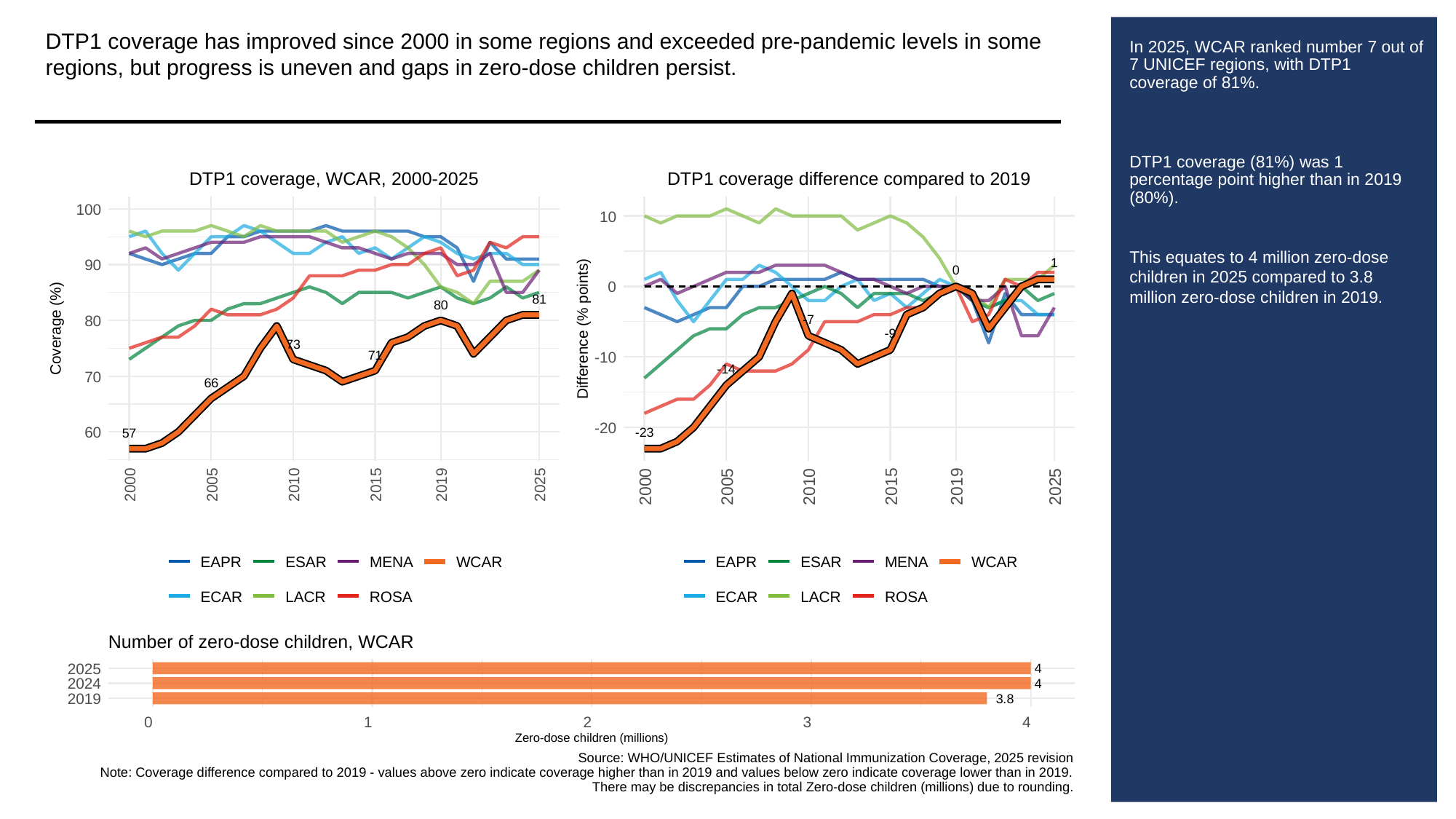

DTP1 coverage has improved since 2000 in some regions and exceeded pre-pandemic levels in some regions, but progress is uneven and gaps in zero-dose children persist.
# In 2025, WCAR ranked number 7 out of 7 UNICEF regions, with DTP1 coverage of 81%.

DTP1 coverage (81%) was 1 percentage point higher than in 2019 (80%).

This equates to 4 million zero-dose children in 2025 compared to 3.8 million zero-dose children in 2019.

DTP1 coverage, WCAR, 2000-2025
DTP1 coverage difference compared to 2019

100

10

1
90

0

0

81
80
-7

80

Coverage (%)
Difference (% points)
-9
73

71
-10

-14
70

66

-20
60
-23

57

2000
2005
2010
2015
2019
2025
2000
2005
2010
2015
2019
2025
EAPR
ESAR
MENA
WCAR
EAPR
ESAR
MENA
WCAR

ECAR
LACR
ROSA
ECAR
LACR
ROSA

Number of zero-dose children, WCAR

2025
4

2024
4

2019
3.8

0
1
2
3
4
Zero-dose children (millions)
Source: WHO/UNICEF Estimates of National Immunization Coverage, 2025 revision
Note: Coverage difference compared to 2019 - values above zero indicate coverage higher than in 2019 and values below zero indicate coverage lower than in 2019.
There may be discrepancies in total Zero-dose children (millions) due to rounding.